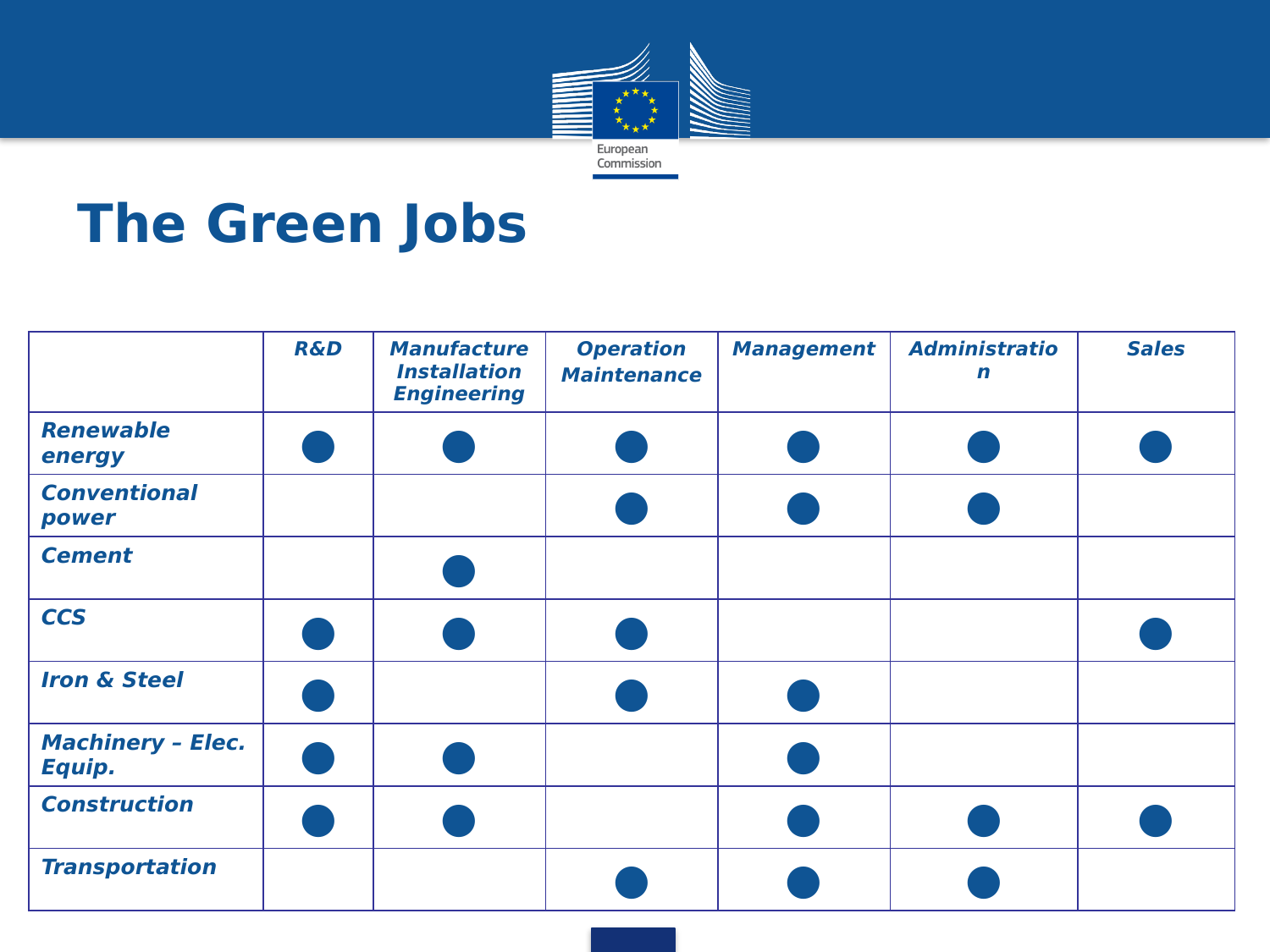

The Green Jobs
|  | R&D | Manufacture Installation Engineering | Operation Maintenance | Management | Administration | Sales |
| --- | --- | --- | --- | --- | --- | --- |
| Renewable energy | ● | ● | ● | ● | ● | ● |
| Conventional power |  |  | ● | ● | ● |  |
| Cement |  | ● |  |  |  |  |
| CCS | ● | ● | ● |  |  | ● |
| Iron & Steel | ● |  | ● | ● |  |  |
| Machinery – Elec. Equip. | ● | ● |  | ● |  |  |
| Construction | ● | ● |  | ● | ● | ● |
| Transportation |  |  | ● | ● | ● |  |